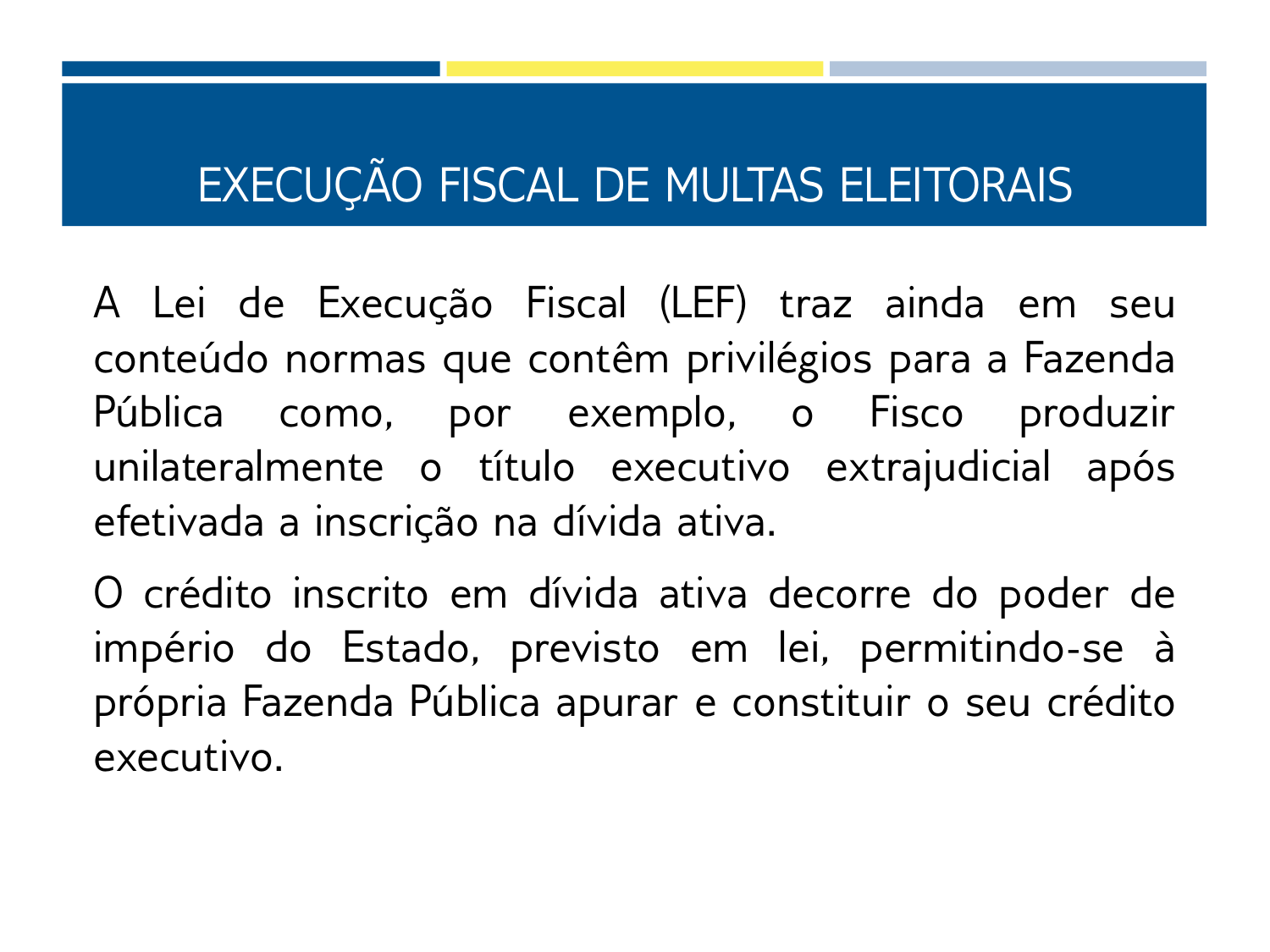

# EXECUÇÃO FISCAL DE MULTAS ELEITORAIS
A Lei de Execução Fiscal (LEF) traz ainda em seu conteúdo normas que contêm privilégios para a Fazenda Pública como, por exemplo, o Fisco produzir unilateralmente o título executivo extrajudicial após efetivada a inscrição na dívida ativa.
O crédito inscrito em dívida ativa decorre do poder de império do Estado, previsto em lei, permitindo-se à própria Fazenda Pública apurar e constituir o seu crédito executivo.